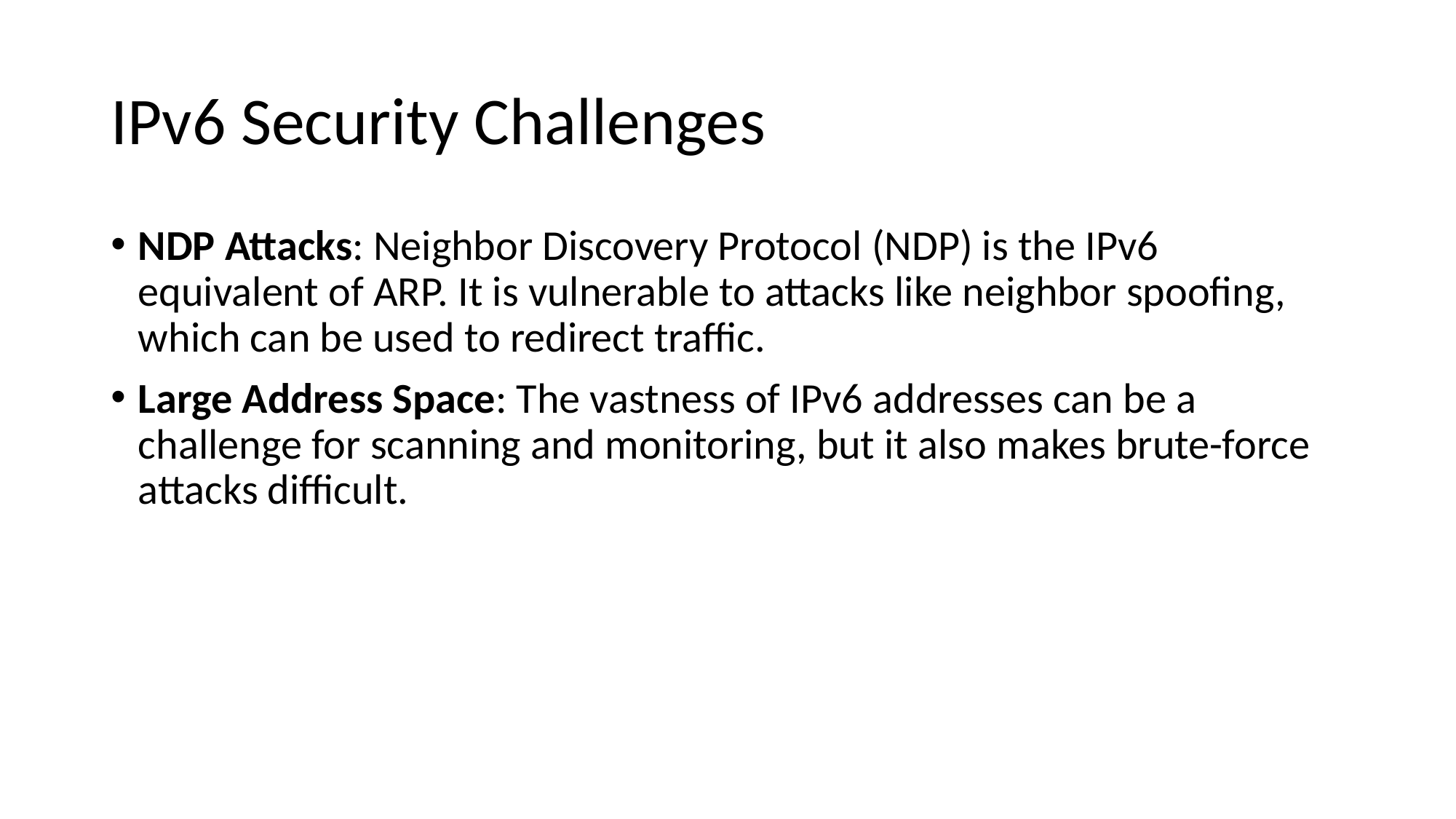

# IPv6 Security Challenges
NDP Attacks: Neighbor Discovery Protocol (NDP) is the IPv6 equivalent of ARP. It is vulnerable to attacks like neighbor spoofing, which can be used to redirect traffic.
Large Address Space: The vastness of IPv6 addresses can be a challenge for scanning and monitoring, but it also makes brute-force attacks difficult.